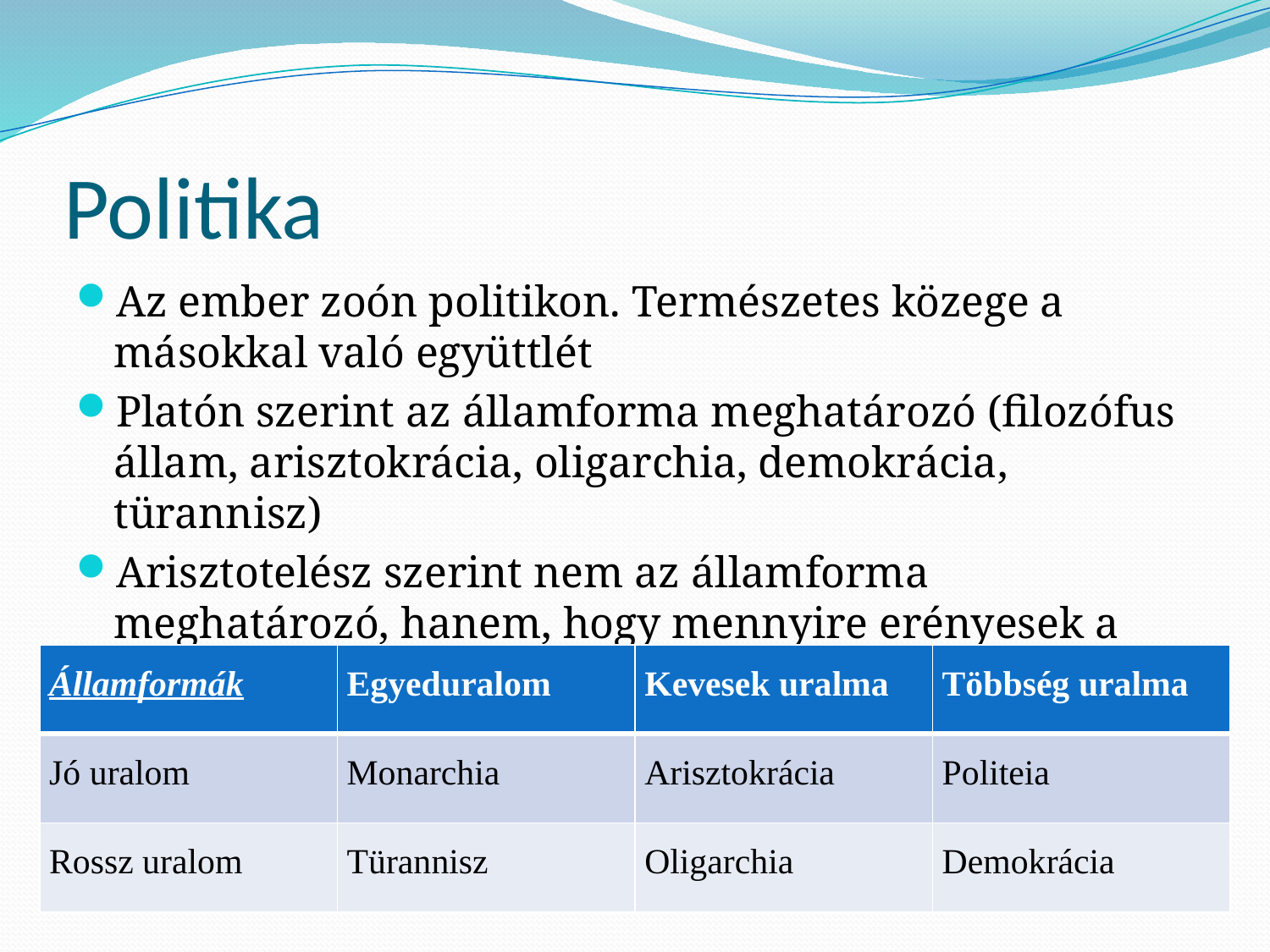

# Politika
Az ember zoón politikon. Természetes közege a másokkal való együttlét
Platón szerint az államforma meghatározó (filozófus állam, arisztokrácia, oligarchia, demokrácia, türannisz)
Arisztotelész szerint nem az államforma meghatározó, hanem, hogy mennyire erényesek a vezetők.

| Államformák | Egyeduralom | Kevesek uralma | Többség uralma |
| --- | --- | --- | --- |
| Jó uralom | Monarchia | Arisztokrácia | Politeia |
| Rossz uralom | Türannisz | Oligarchia | Demokrácia |